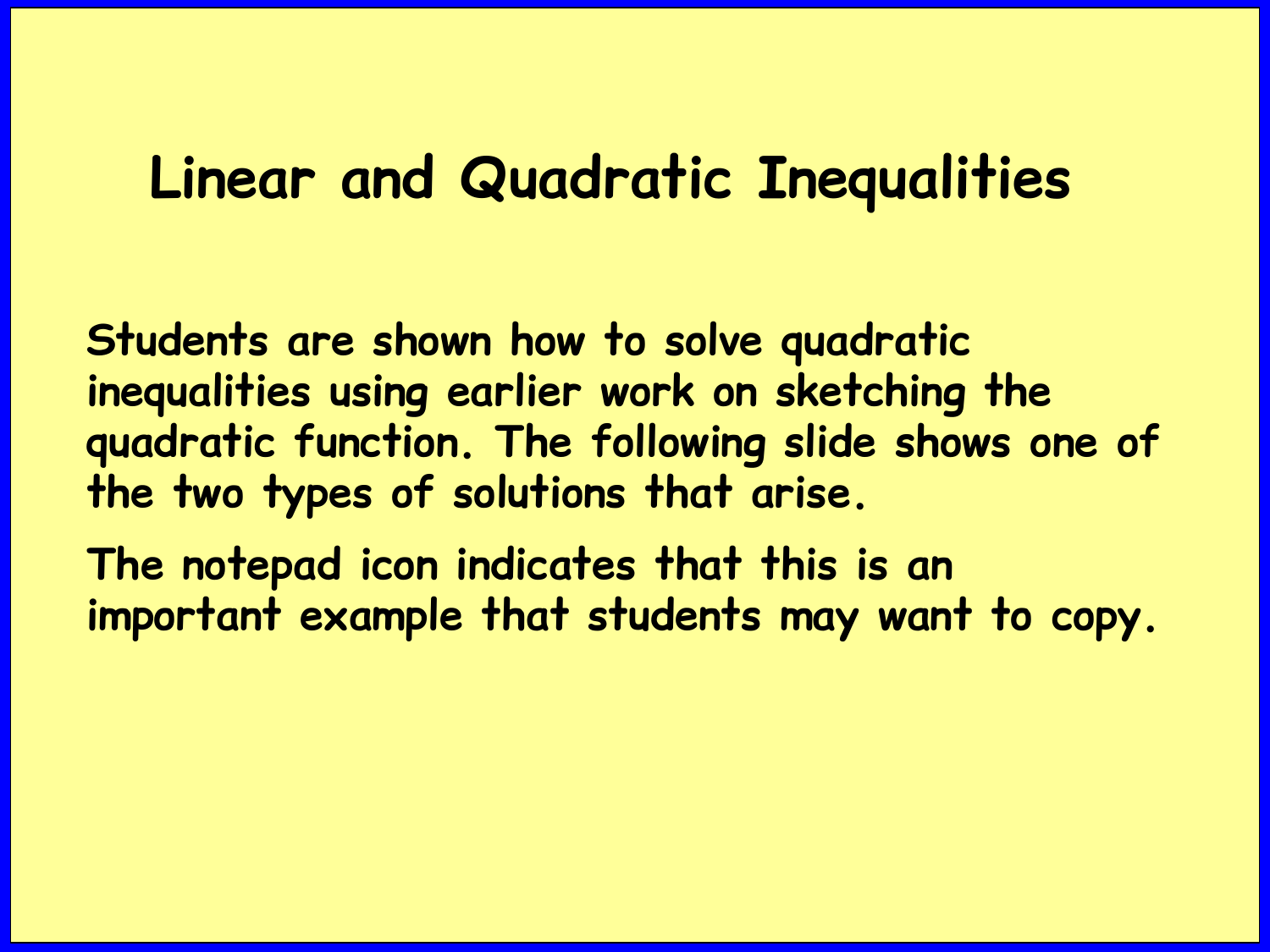

Linear and Quadratic Inequalities
Students are shown how to solve quadratic inequalities using earlier work on sketching the quadratic function. The following slide shows one of the two types of solutions that arise.
The notepad icon indicates that this is an important example that students may want to copy.